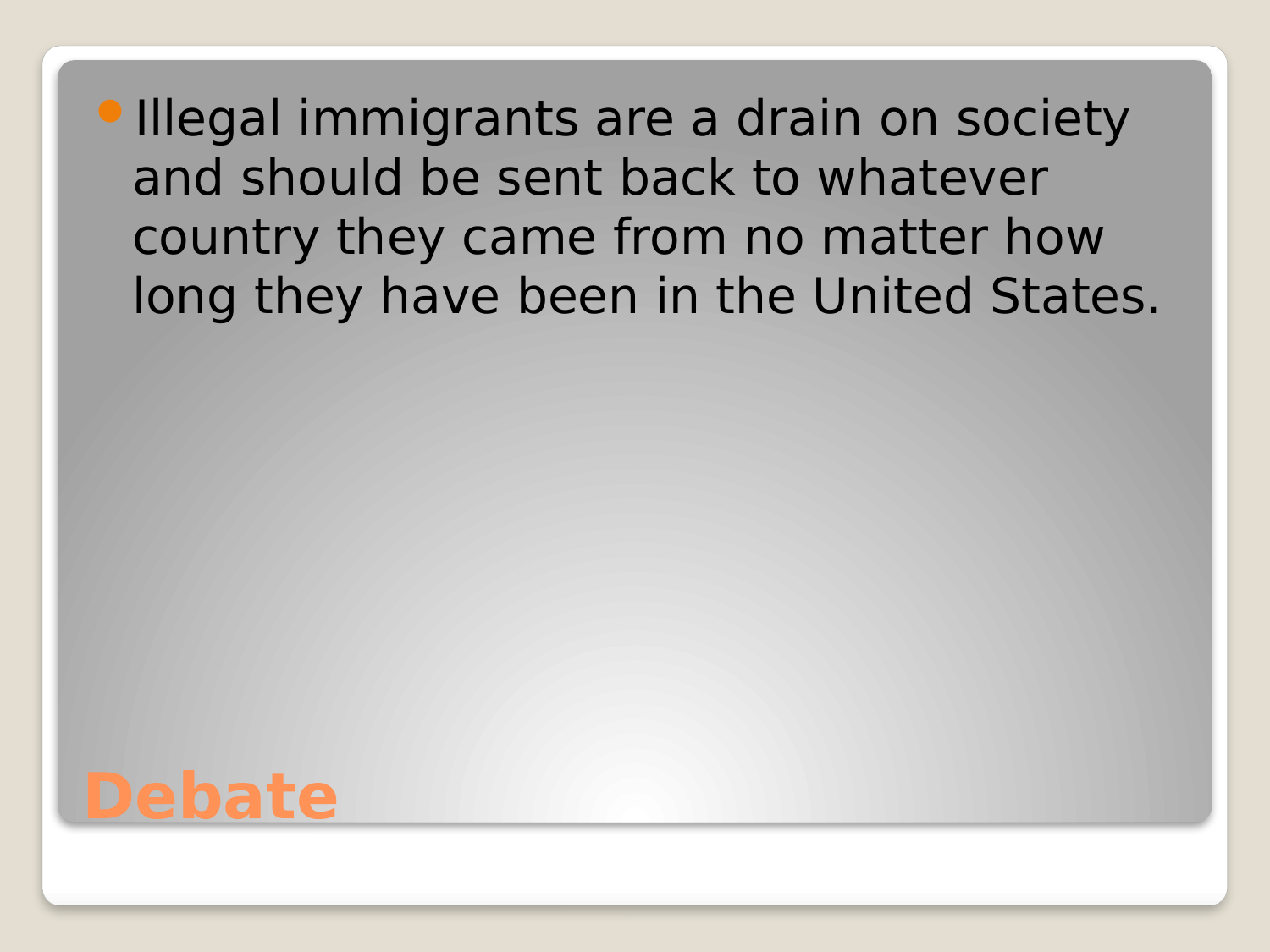

Illegal immigrants are a drain on society and should be sent back to whatever country they came from no matter how long they have been in the United States.
# Debate